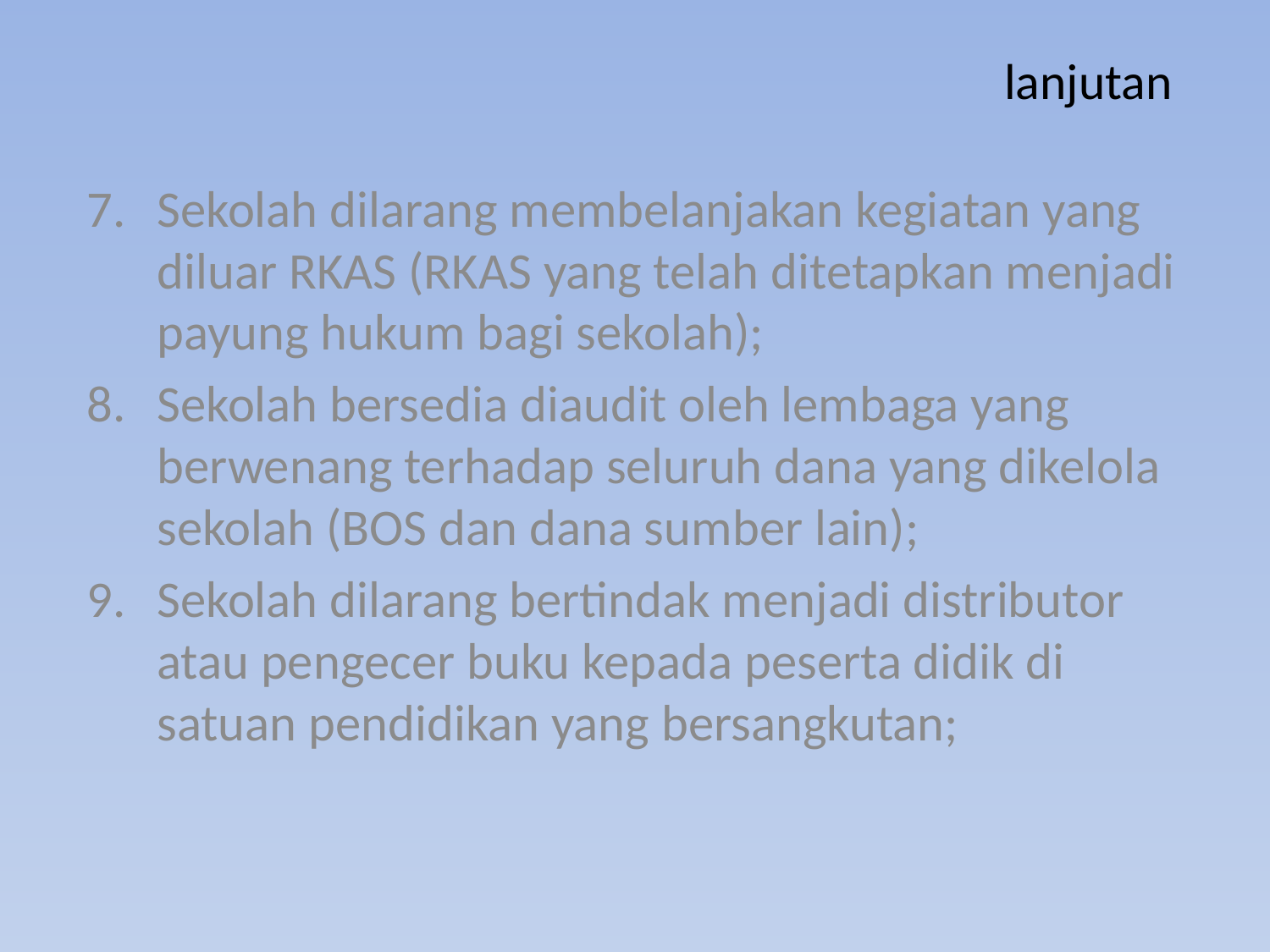

# lanjutan
7.	Sekolah dilarang membelanjakan kegiatan yang diluar RKAS (RKAS yang telah ditetapkan menjadi payung hukum bagi sekolah);
Sekolah bersedia diaudit oleh lembaga yang berwenang terhadap seluruh dana yang dikelola sekolah (BOS dan dana sumber lain);
Sekolah dilarang bertindak menjadi distributor atau pengecer buku kepada peserta didik di satuan pendidikan yang bersangkutan;